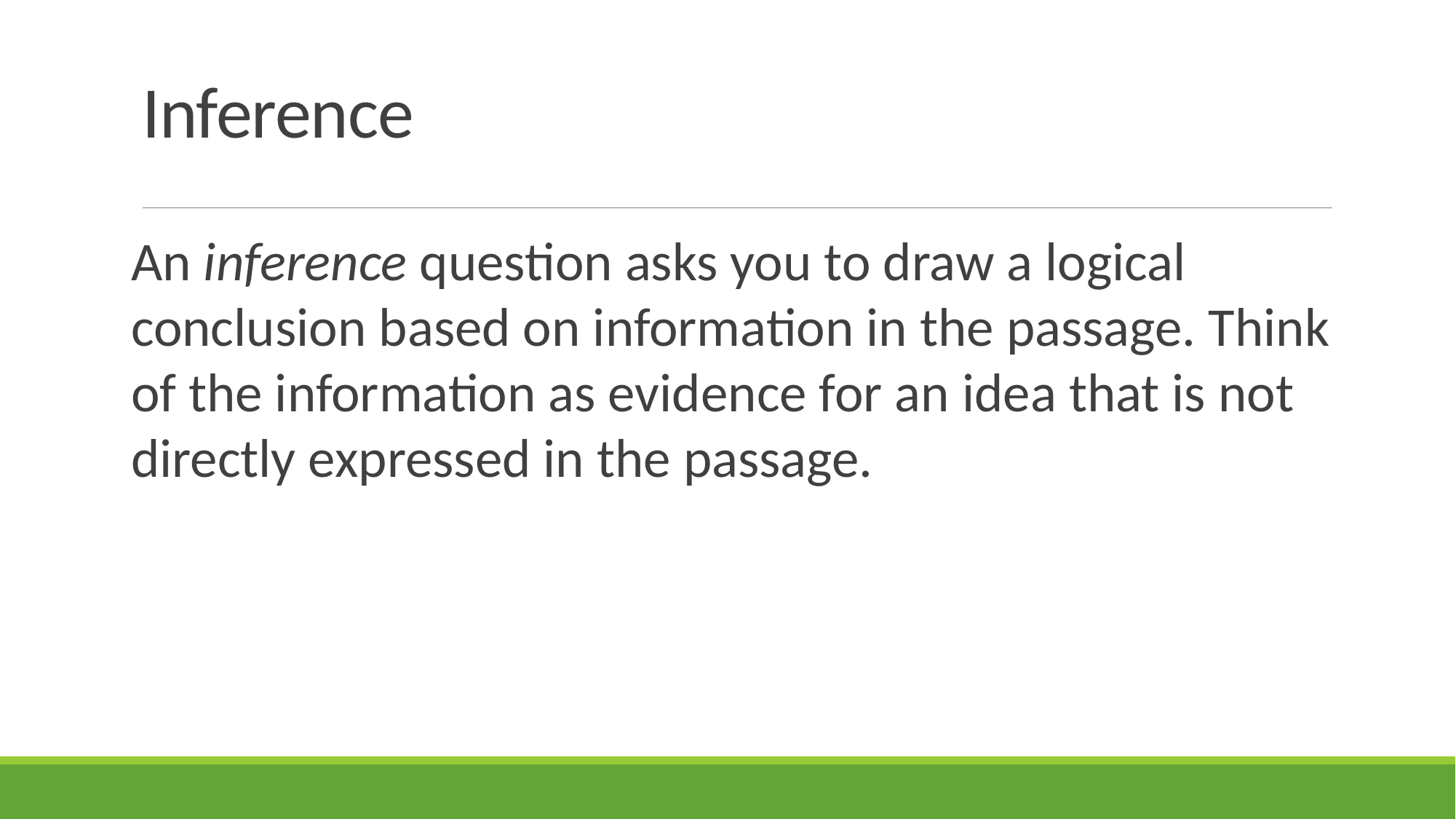

# Inference
An inference question asks you to draw a logical conclusion based on information in the passage. Think of the information as evidence for an idea that is not directly expressed in the passage.